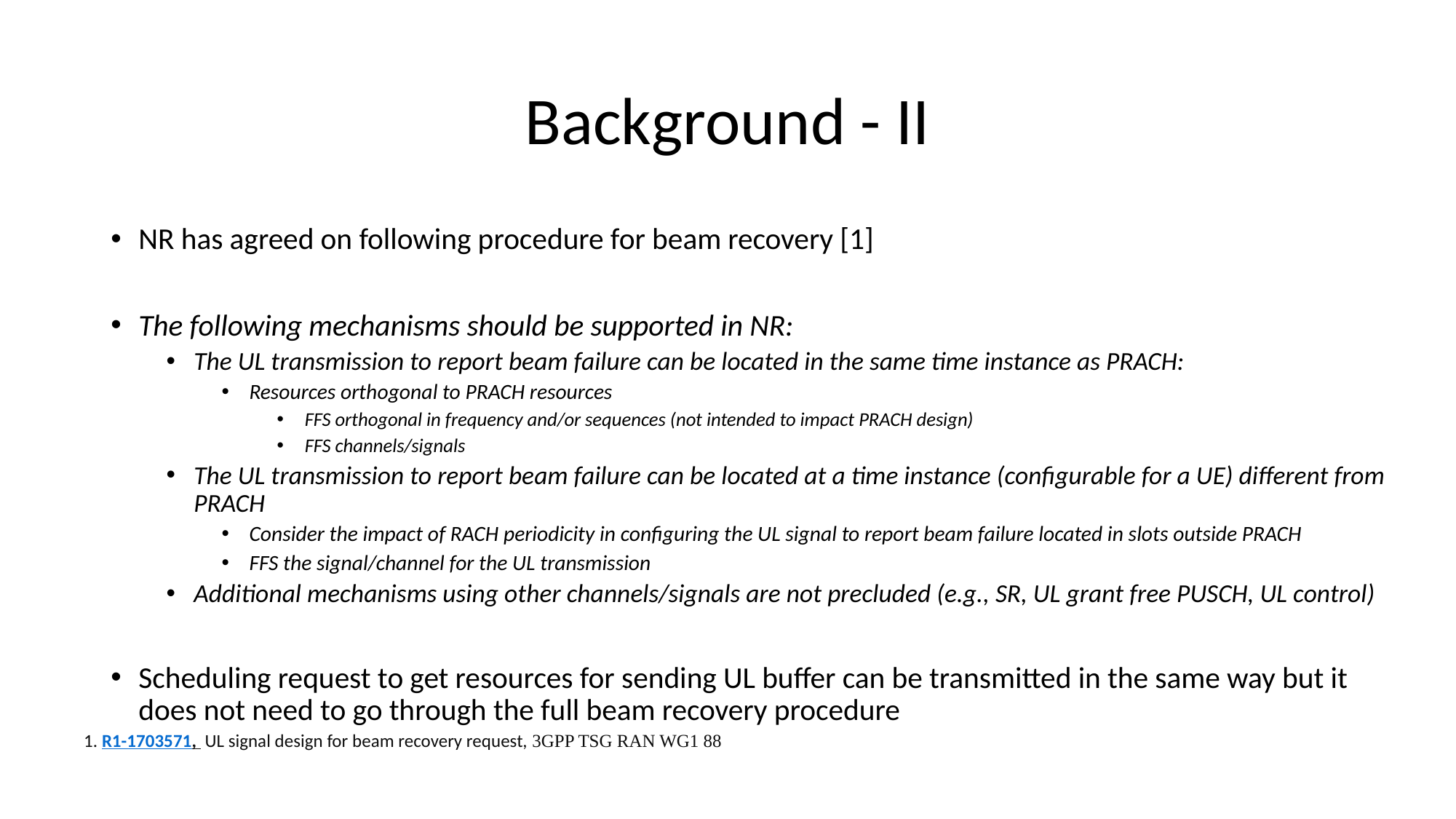

# Background - II
NR has agreed on following procedure for beam recovery [1]

The following mechanisms should be supported in NR:
The UL transmission to report beam failure can be located in the same time instance as PRACH:
Resources orthogonal to PRACH resources
FFS orthogonal in frequency and/or sequences (not intended to impact PRACH design)
FFS channels/signals
The UL transmission to report beam failure can be located at a time instance (configurable for a UE) different from PRACH
Consider the impact of RACH periodicity in configuring the UL signal to report beam failure located in slots outside PRACH
FFS the signal/channel for the UL transmission
Additional mechanisms using other channels/signals are not precluded (e.g., SR, UL grant free PUSCH, UL control)

Scheduling request to get resources for sending UL buffer can be transmitted in the same way but it does not need to go through the full beam recovery procedure

1. R1-1703571,  UL signal design for beam recovery request, 3GPP TSG RAN WG1 88